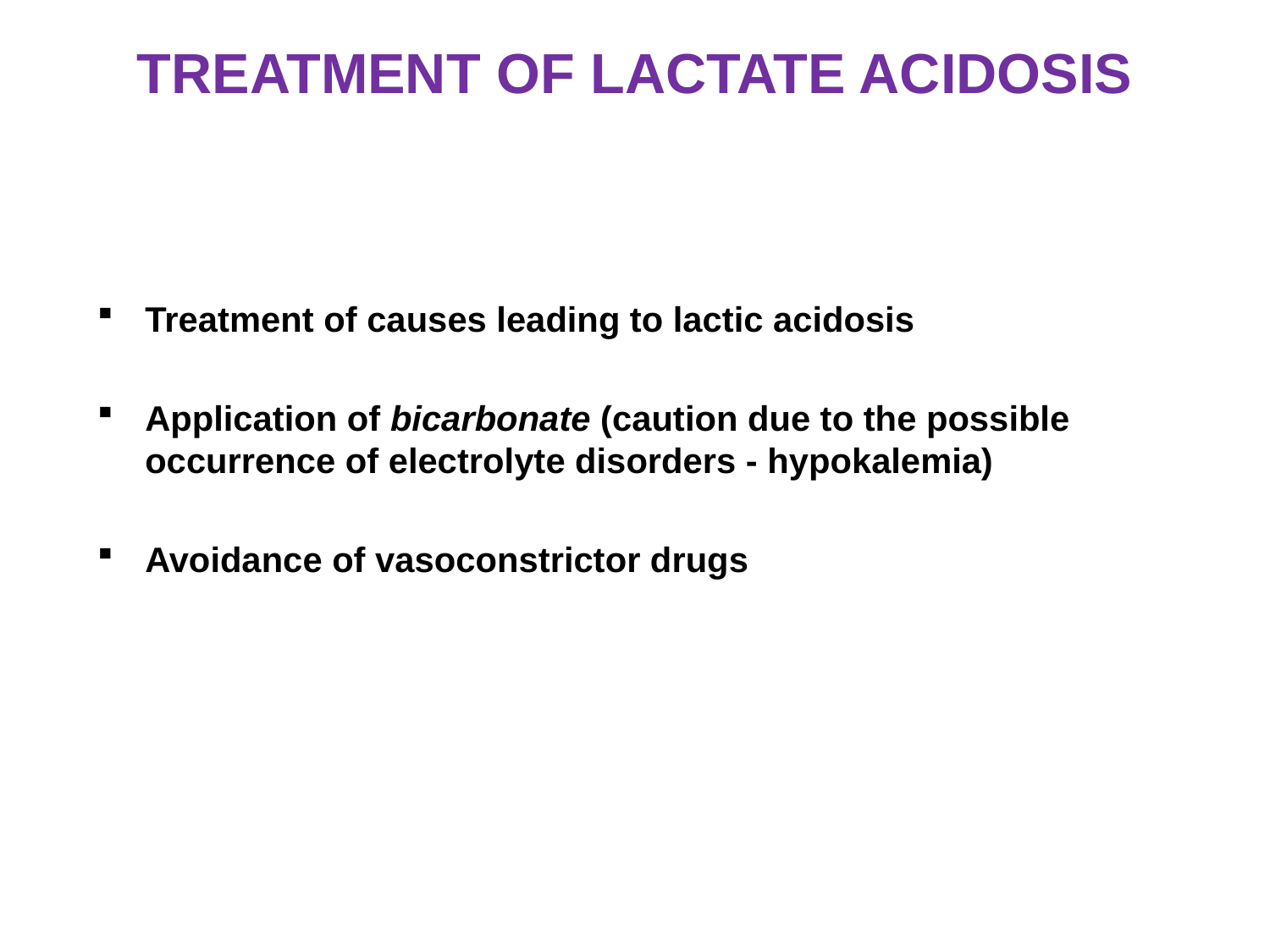

# TREATMENT OF LACTATE ACIDOSIS

Treatment of causes leading to lactic acidosis

Application of bicarbonate (caution due to the possible occurrence of electrolyte disorders - hypokalemia)

Avoidance of vasoconstrictor drugs